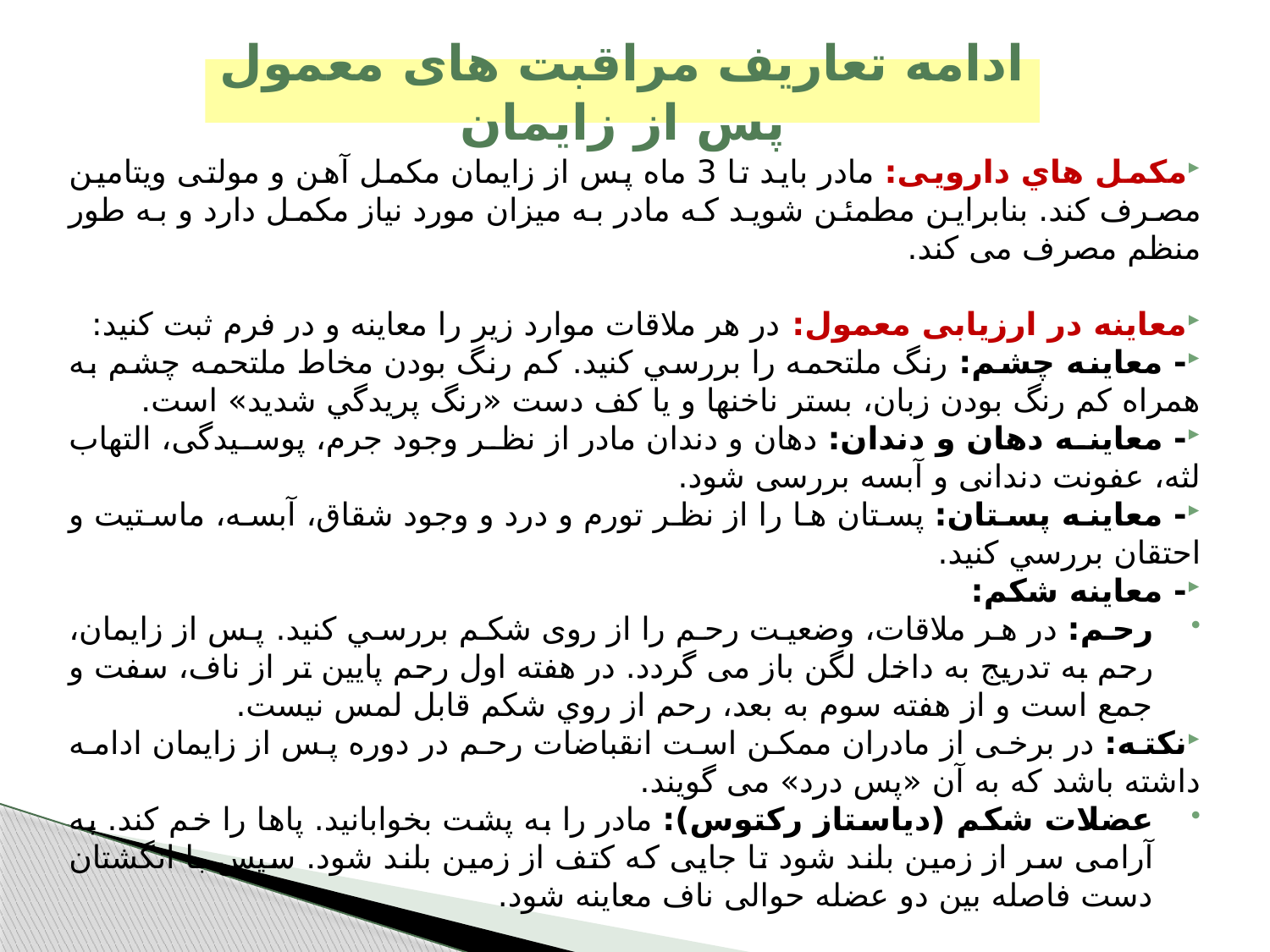

# ادامه تعاریف مراقبت های معمول پس از زایمان
مكمل هاي دارویی: مادر باید تا 3 ماه پس از زایمان مکمل آهن و مولتی ویتامین مصرف کند. بنابراین مطمئن شوید که مادر به میزان مورد نیاز مکمل دارد و به طور منظم مصرف می کند.

معاینه در ارزیابی معمول: در هر ملاقات موارد زیر را معاینه و در فرم ثبت کنید:
- معاینه چشم: رنگ ملتحمه را بررسي كنيد. كم رنگ بودن مخاط ملتحمه چشم به همراه كم رنگ بودن زبان، بستر ناخنها و يا كف دست «رنگ پريدگي شديد» است.
- معاینه دهان و دندان: دهان و دندان مادر از نظر وجود جرم، پوسیدگی، التهاب لثه، عفونت دندانی و آبسه بررسی شود.
- معاینه پستان: پستان ها را از نظر تورم و درد و وجود شقاق، آبسه، ماستیت و احتقان بررسي كنيد.
- معاینه شکم:
رحم: در هر ملاقات، وضعیت رحم را از روی شکم بررسي كنيد. پس از زايمان، رحم به تدريج به داخل لگن باز می گردد. در هفته اول رحم پايين تر از ناف، سفت و جمع است و از هفته سوم به بعد، رحم از روي شكم قابل لمس نيست.
نکته: در برخی از مادران ممکن است انقباضات رحم در دوره پس از زایمان ادامه داشته باشد که به آن «پس درد» می گویند.
عضلات شکم (دیاستاز رکتوس): مادر را به پشت بخوابانید. پاها را خم کند. به آرامی سر از زمین بلند شود تا جایی که کتف از زمین بلند شود. سپس با انگشتان دست فاصله بین دو عضله حوالی ناف معاینه شود.